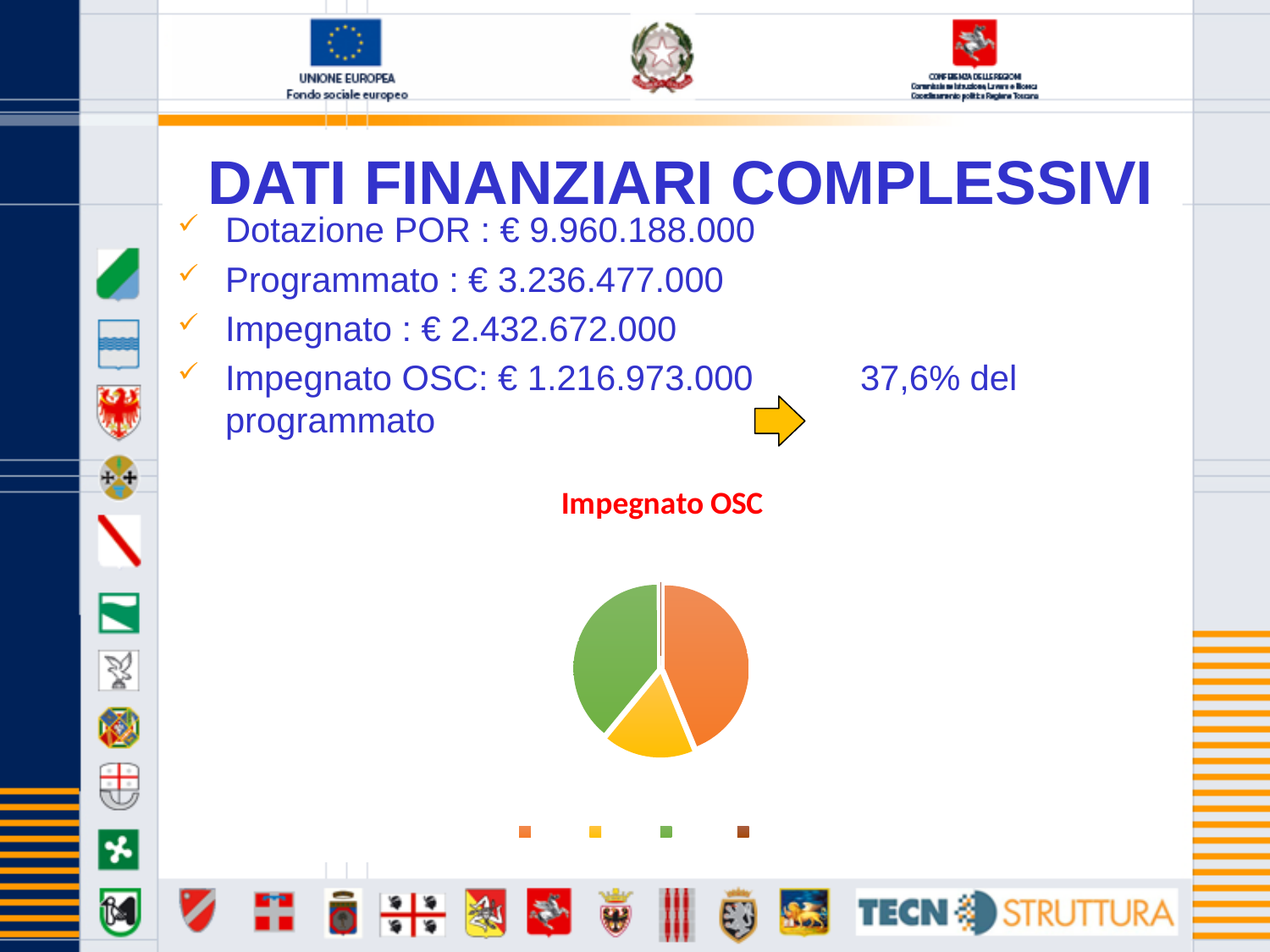

# Dati finanziari complessivi
Dotazione POR : € 9.960.188.000
Programmato : € 3.236.477.000
Impegnato : € 2.432.672.000
Impegnato OSC: € 1.216.973.000 	37,6% del programmato

### Chart: Impegnato OSC

| Category |  |
|---|---|
| OT 8  | 43.79 |
| OT 9  | 17.17 |
| OT 10 | 38.95 |
| OT 11  | 0.1 |